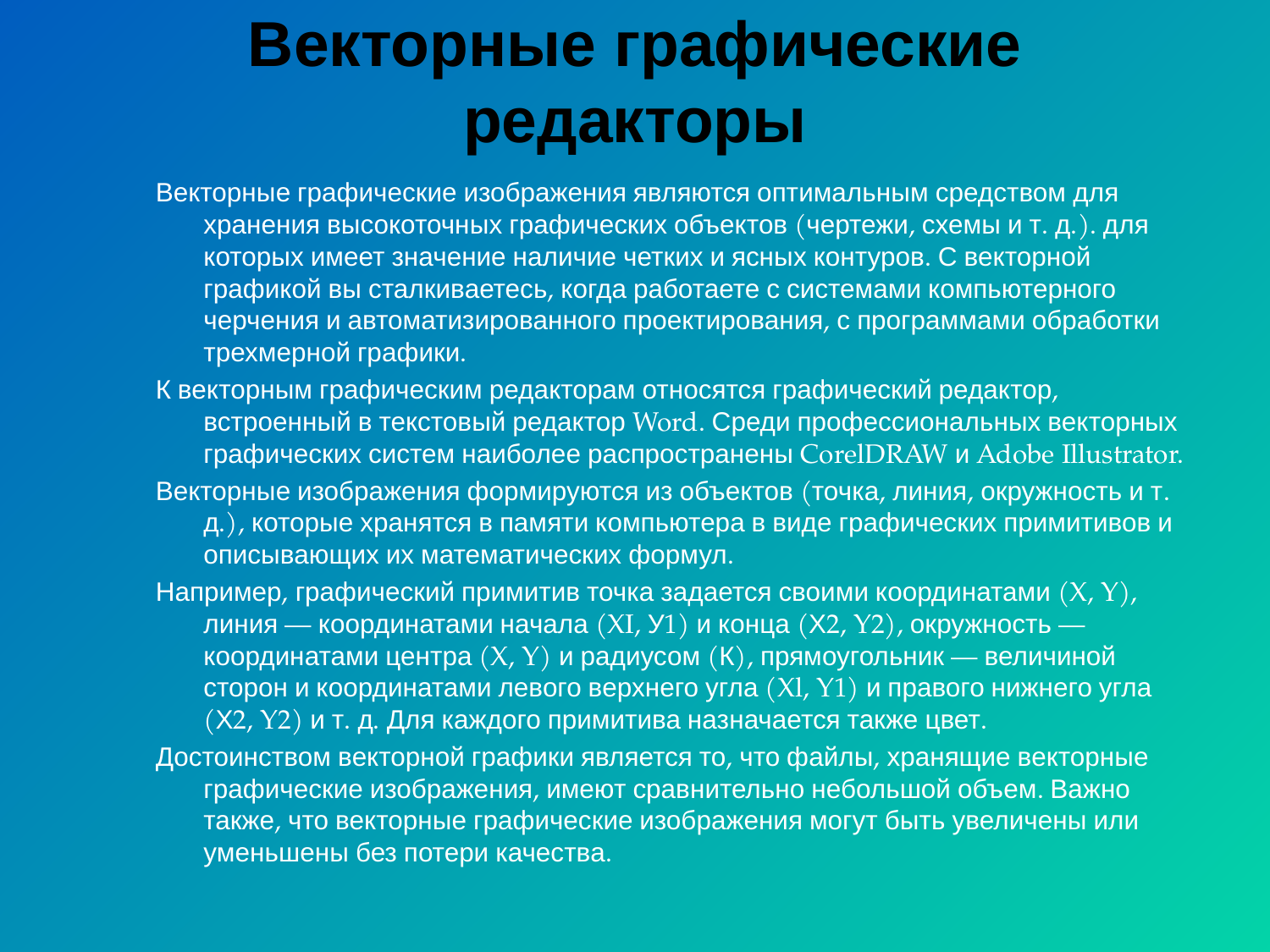

# Векторные графические редакторы
Векторные графические изображения являются оптимальным средством для хранения высокоточных графических объектов (чертежи, схемы и т. д.). для которых имеет значение наличие четких и ясных контуров. С векторной графикой вы сталкиваетесь, когда работаете с системами компьютерного черчения и автоматизированного проектирования, с программами обработки трехмерной графики.
К векторным графическим редакторам относятся графический редактор, встроенный в текстовый редактор Word. Среди профессиональных векторных графических систем наиболее распространены CorelDRAW и Adobe Illustrator.
Векторные изображения формируются из объектов (точка, линия, окружность и т. д.), которые хранятся в памяти компьютера в виде графических примитивов и описывающих их математических формул.
Например, графический примитив точка задается своими координатами (X, Y), линия — координатами начала (XI, У1) и конца (Х2, Y2), окружность — координатами центра (X, Y) и радиусом (К), прямоугольник — величиной сторон и координатами левого верхнего угла (Xl, Y1) и правого нижнего угла (Х2, Y2) и т. д. Для каждого примитива назначается также цвет.
Достоинством векторной графики является то, что файлы, хранящие векторные графические изображения, имеют сравнительно небольшой объем. Важно также, что векторные графические изображения могут быть увеличены или уменьшены без потери качества.